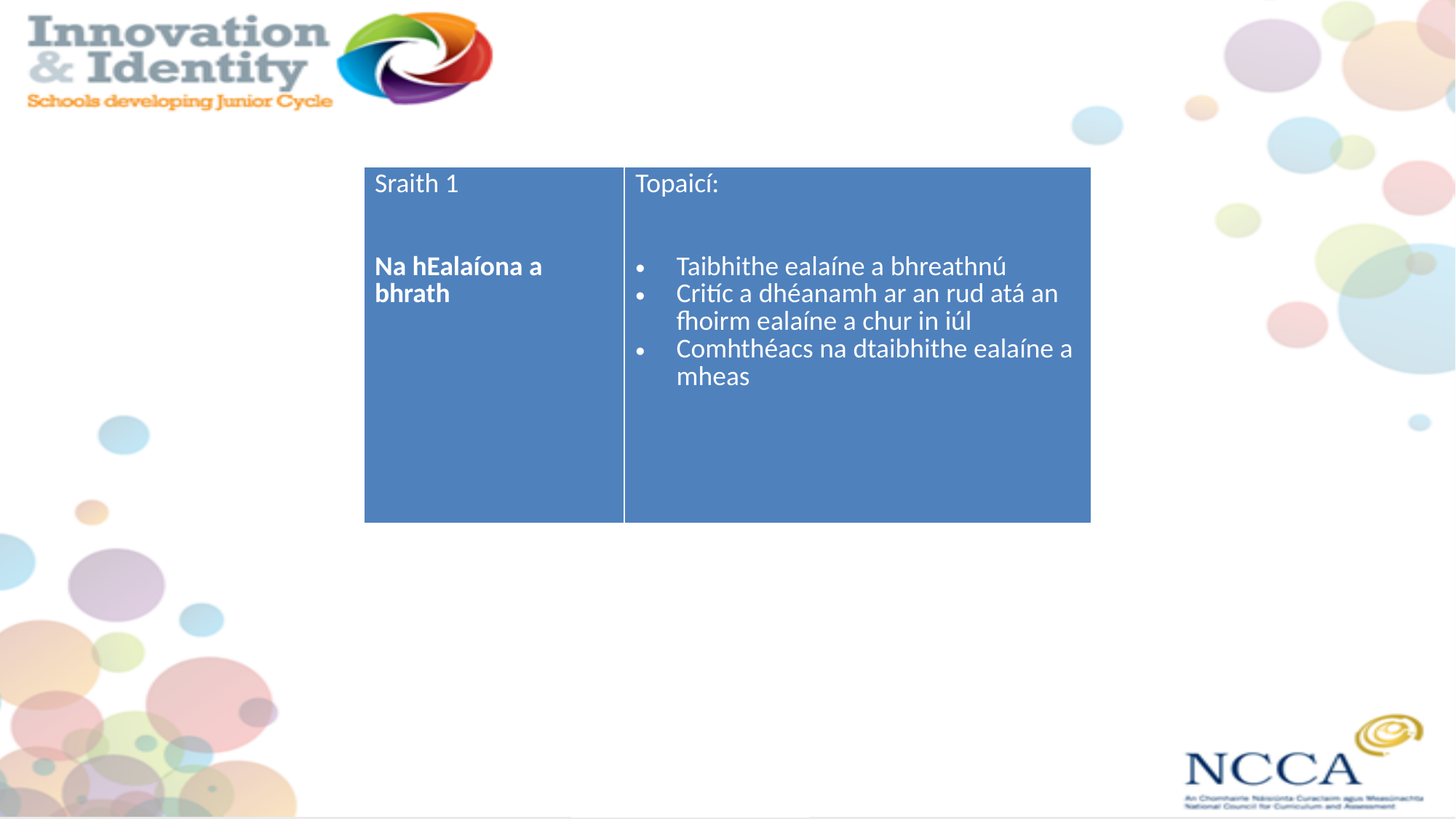

| Sraith 1 Na hEalaíona a bhrath | Topaicí: Taibhithe ealaíne a bhreathnú Critíc a dhéanamh ar an rud atá an fhoirm ealaíne a chur in iúl Comhthéacs na dtaibhithe ealaíne a mheas |
| --- | --- |